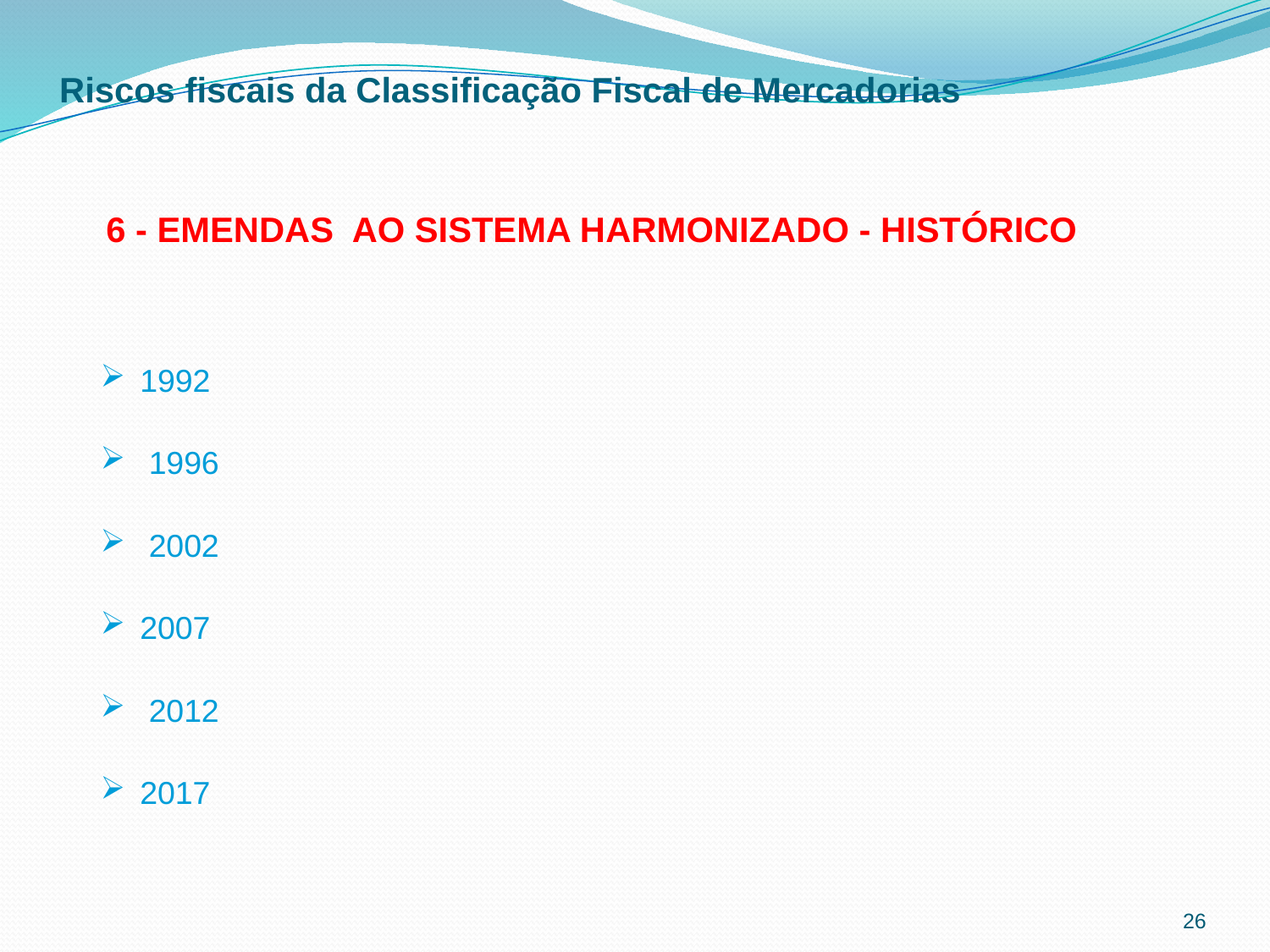

Riscos fiscais da Classificação Fiscal de Mercadorias
     6 - Emendas  ao Sistema Harmonizado - histórico
1992
 1996
 2002
2007
 2012
2017

26